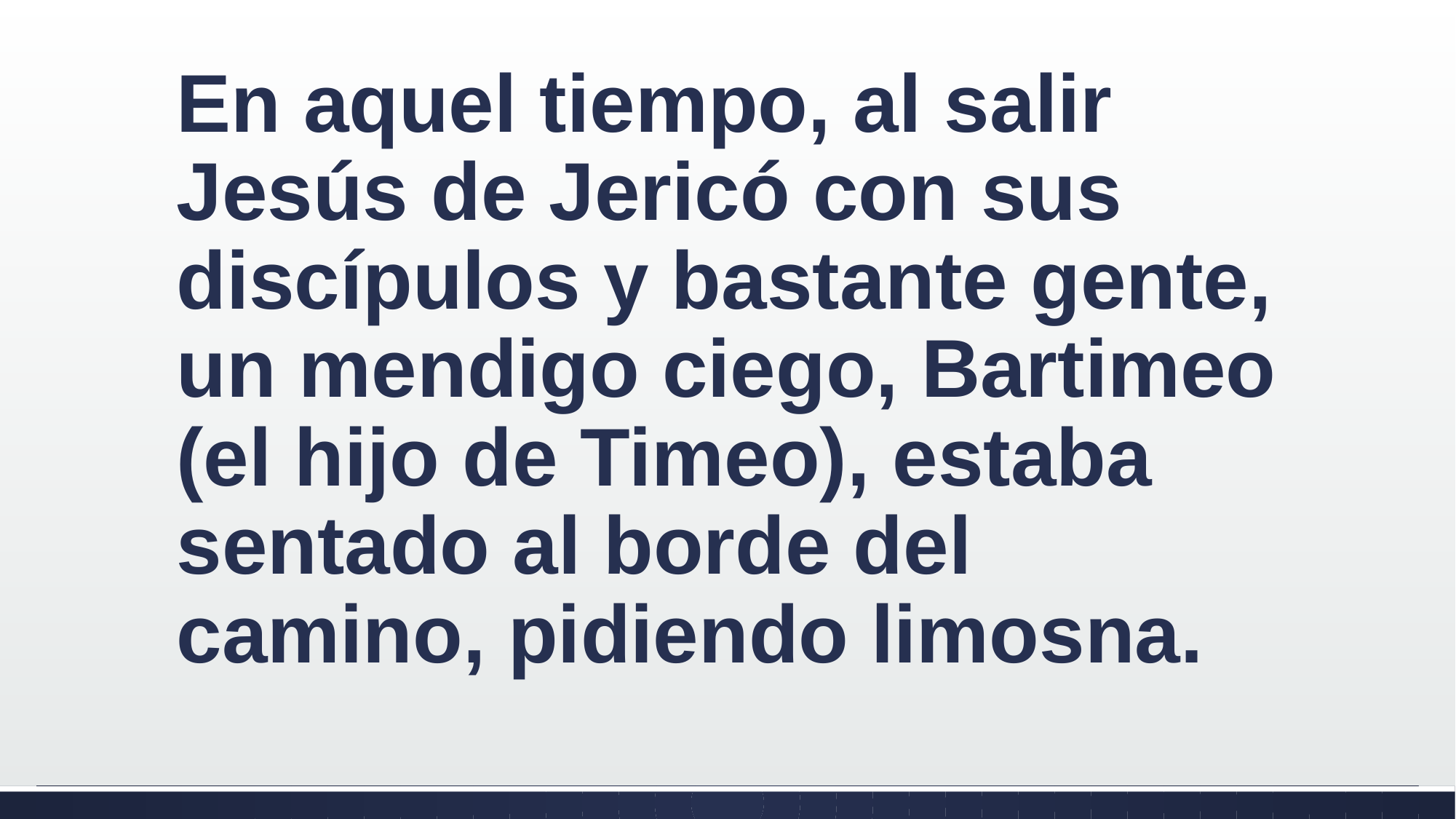

#
En aquel tiempo, al salir Jesús de Jericó con sus discípulos y bastante gente, un mendigo ciego, Bartimeo (el hijo de Timeo), estaba sentado al borde del camino, pidiendo limosna.